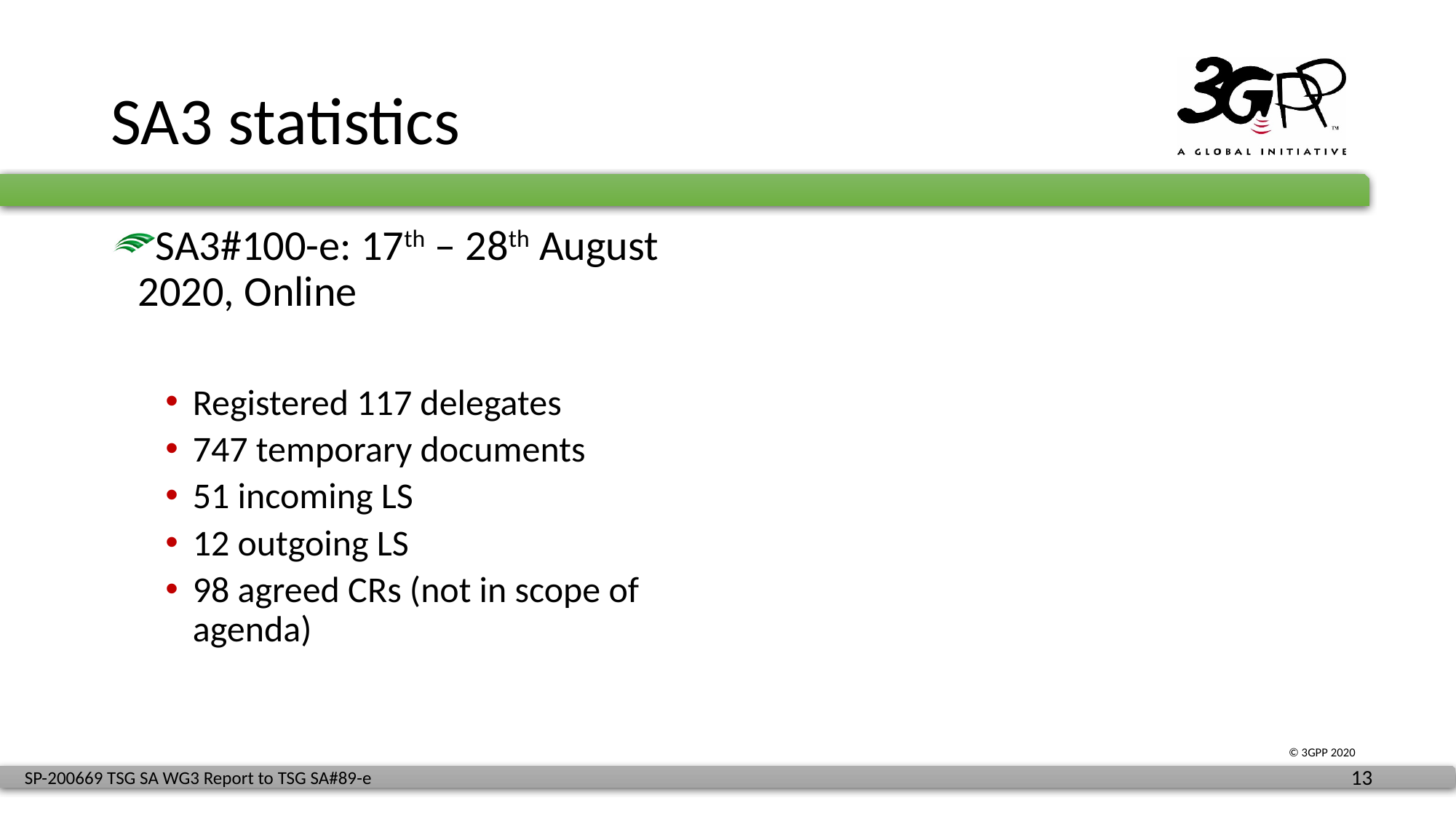

# SA3 statistics
SA3#100-e: 17th – 28th August 2020, Online

Registered 117 delegates
747 temporary documents
51 incoming LS
12 outgoing LS
98 agreed CRs (not in scope of agenda)